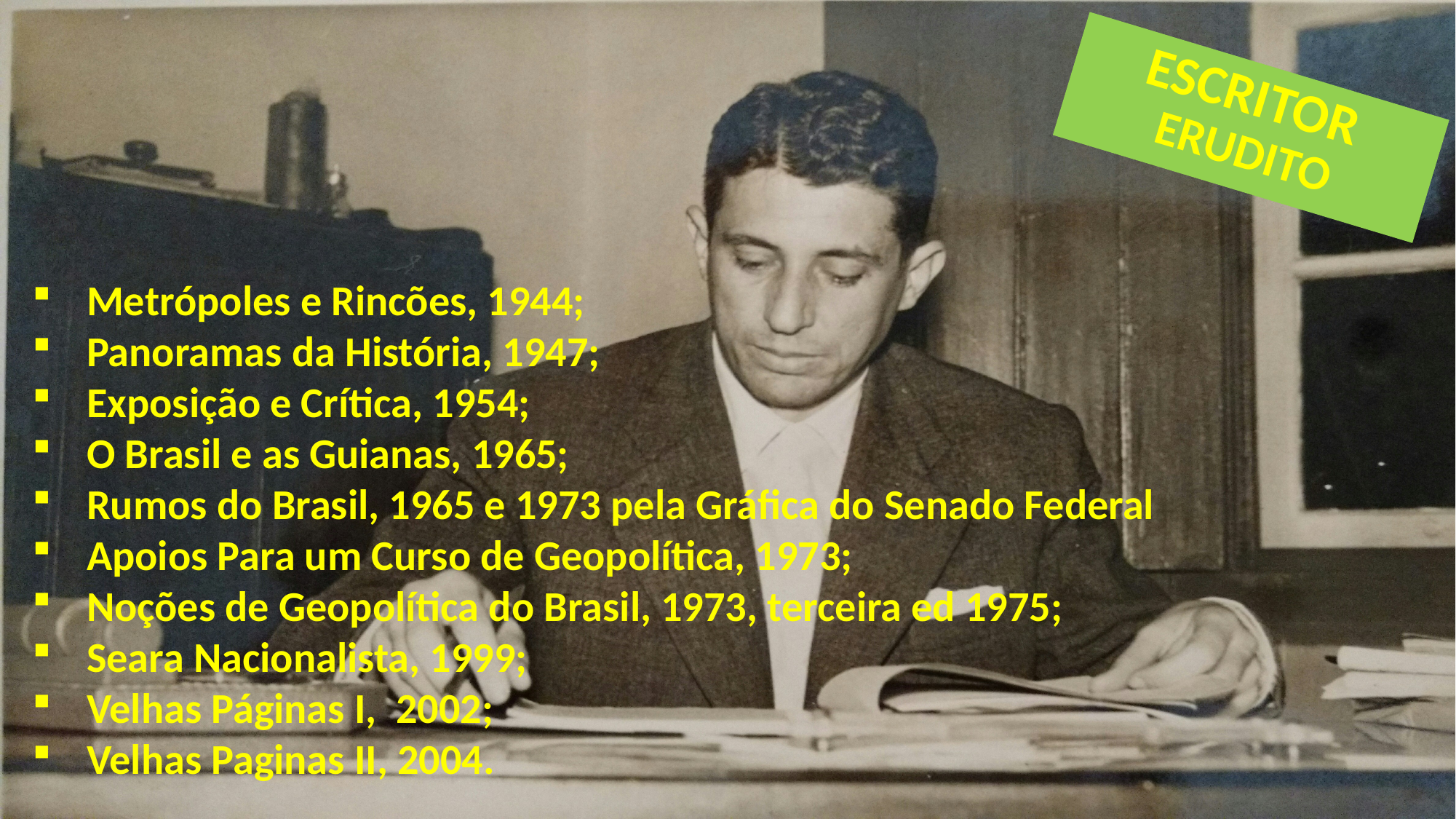

ESCRITOR
ERUDITO
Metrópoles e Rincões, 1944;
Panoramas da História, 1947;
Exposição e Crítica, 1954;
O Brasil e as Guianas, 1965;
Rumos do Brasil, 1965 e 1973 pela Gráfica do Senado Federal
Apoios Para um Curso de Geopolítica, 1973;
Noções de Geopolítica do Brasil, 1973, terceira ed 1975;
Seara Nacionalista, 1999;
Velhas Páginas I,  2002;
Velhas Paginas II, 2004.